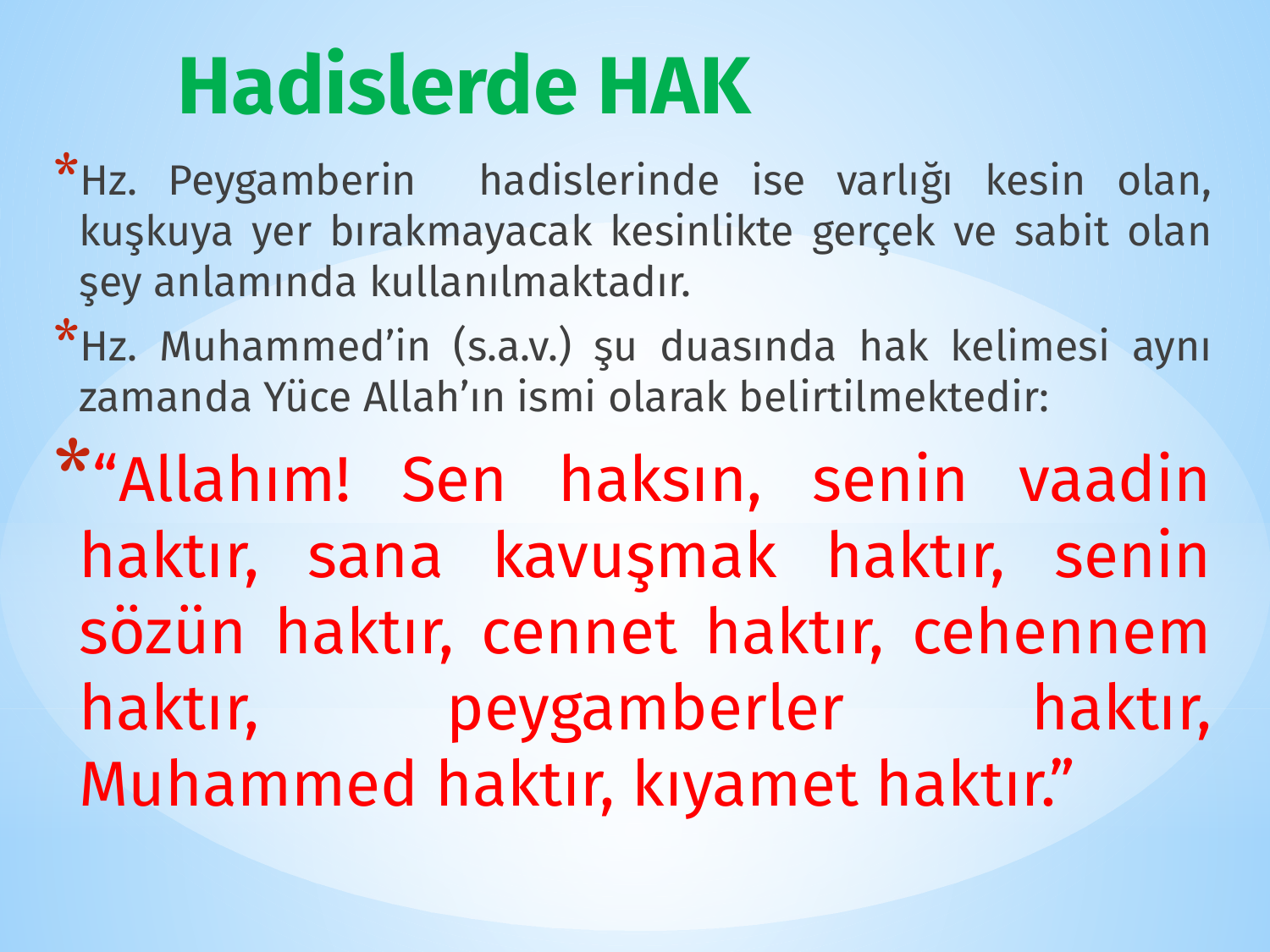

# Hadislerde HAK
Hz. Peygamberin  hadislerinde ise varlığı kesin olan, kuşkuya yer bırakmayacak kesinlikte gerçek ve sabit olan şey anlamında kullanılmaktadır.
Hz. Muhammed’in (s.a.v.) şu duasında hak kelimesi aynı zamanda Yüce Allah’ın ismi olarak belirtilmektedir:
“Allahım! Sen haksın, senin vaadin haktır, sana kavuşmak haktır, senin sözün haktır, cennet haktır, cehennem haktır, peygamberler haktır, Muhammed haktır, kıyamet haktır.”